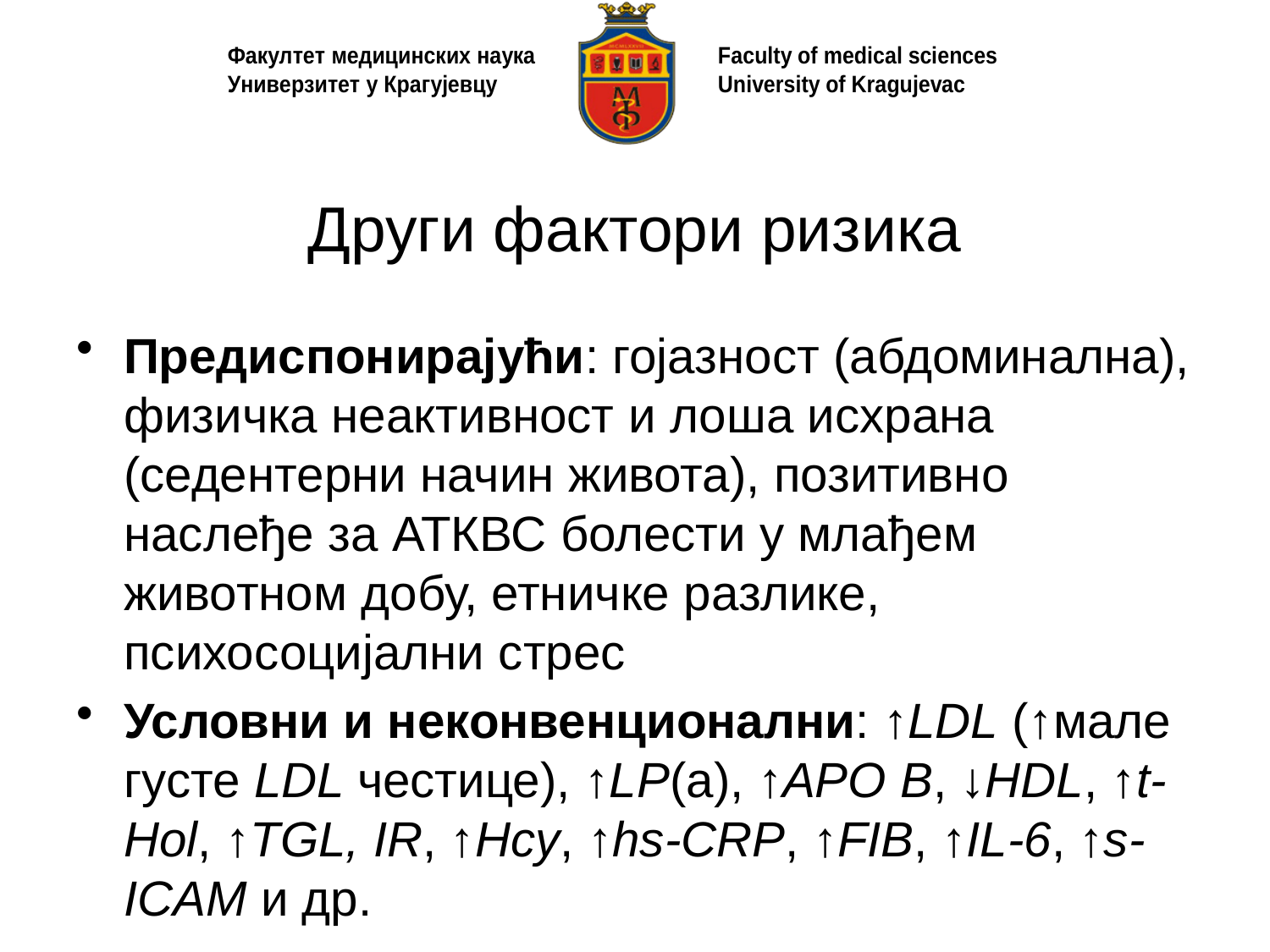

# Други фактори ризика
Предиспонирајући: гојазност (абдоминална), физичка неактивност и лоша исхрана (седентерни начин живота), позитивно наслеђе за АТКВС болести у млађем животном добу, етничке разлике, психосоцијални стрес
Условни и неконвенционални: ↑LDL (↑мале густе LDL честице), ↑LP(a), ↑APO B, ↓HDL, ↑t-Hol, ↑TGL, IR, ↑Hcy, ↑hs-CRP, ↑FIB, ↑IL-6, ↑s-ICAM и др.